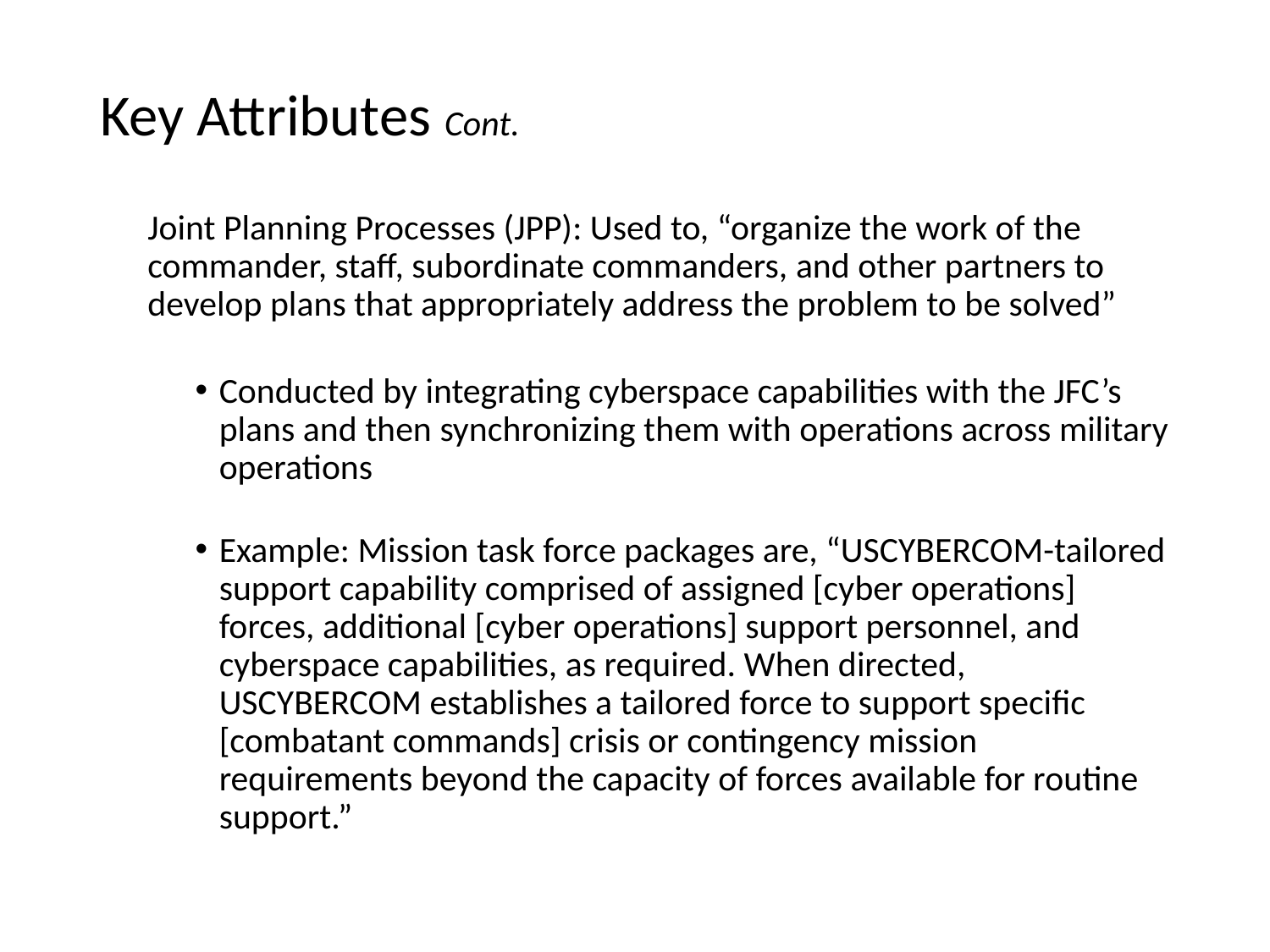

# Key Attributes Cont.
Joint Planning Processes (JPP): Used to, “organize the work of the commander, staff, subordinate commanders, and other partners to develop plans that appropriately address the problem to be solved”
Conducted by integrating cyberspace capabilities with the JFC’s plans and then synchronizing them with operations across military operations
Example: Mission task force packages are, “USCYBERCOM-tailored support capability comprised of assigned [cyber operations] forces, additional [cyber operations] support personnel, and cyberspace capabilities, as required. When directed, USCYBERCOM establishes a tailored force to support specific [combatant commands] crisis or contingency mission requirements beyond the capacity of forces available for routine support.”